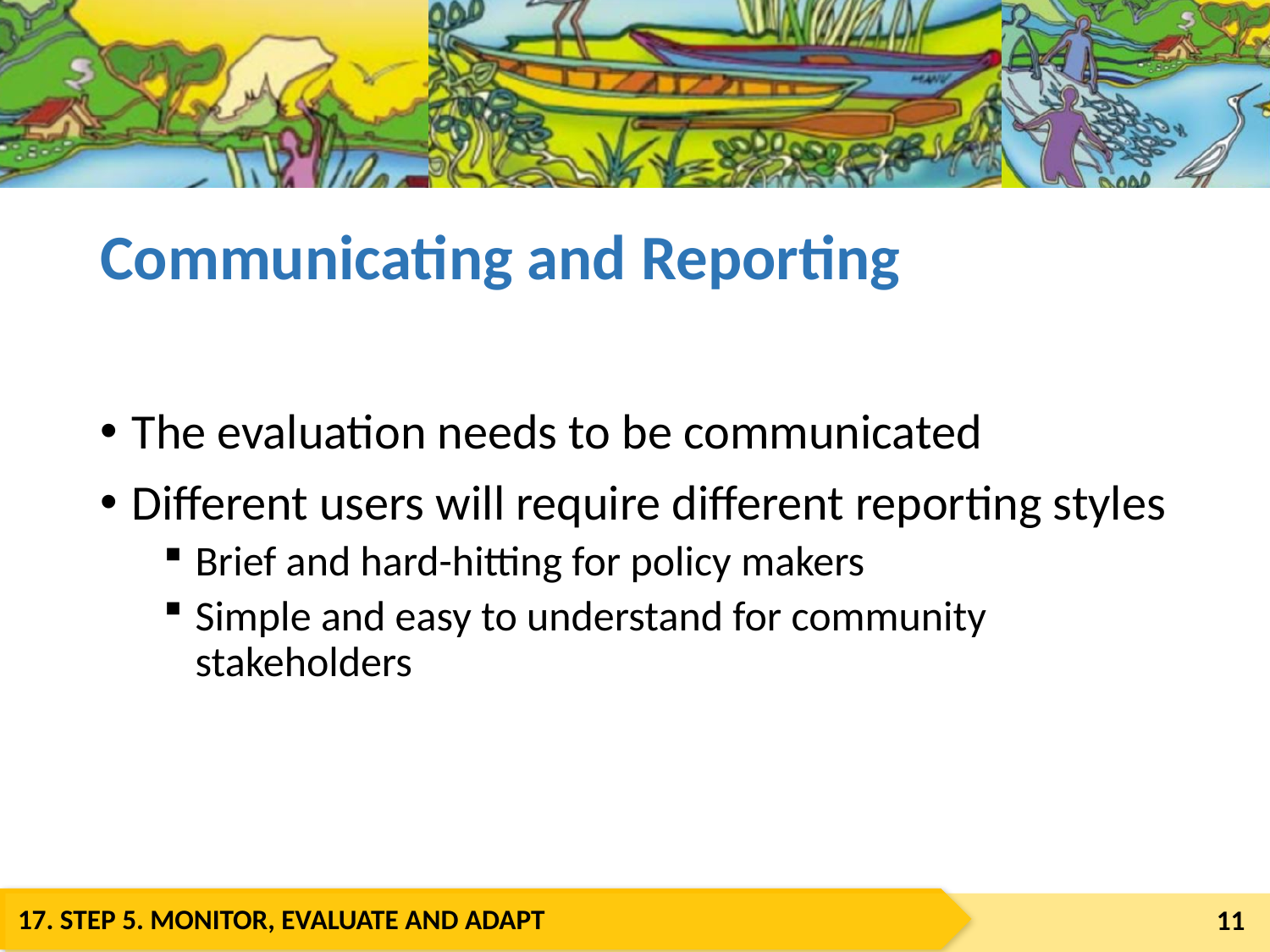

# Communicating and Reporting
The evaluation needs to be communicated
Different users will require different reporting styles
Brief and hard-hitting for policy makers
Simple and easy to understand for community stakeholders
11